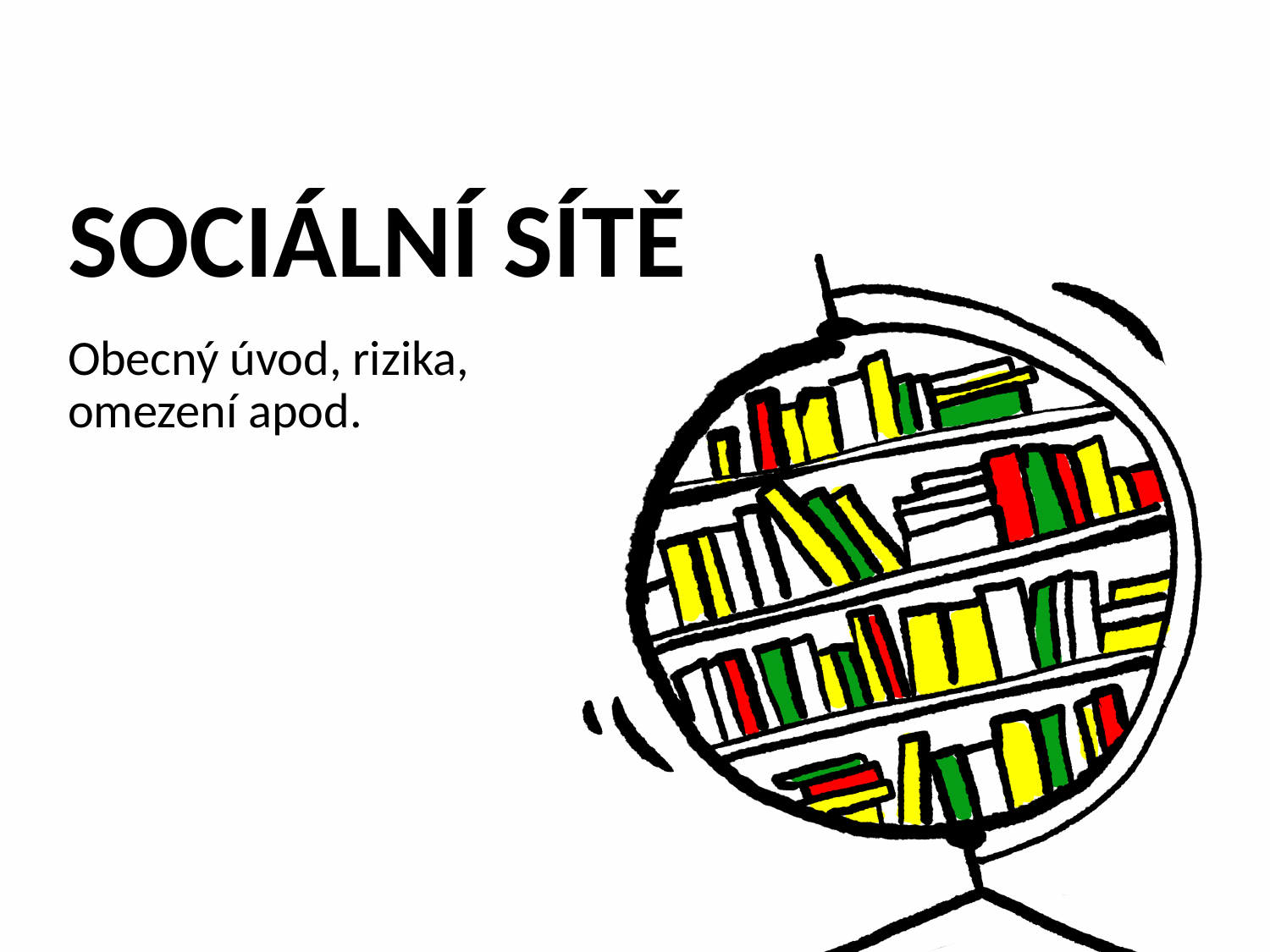

# SOCIÁLNÍ SÍTĚ
Obecný úvod, rizika, omezení apod.